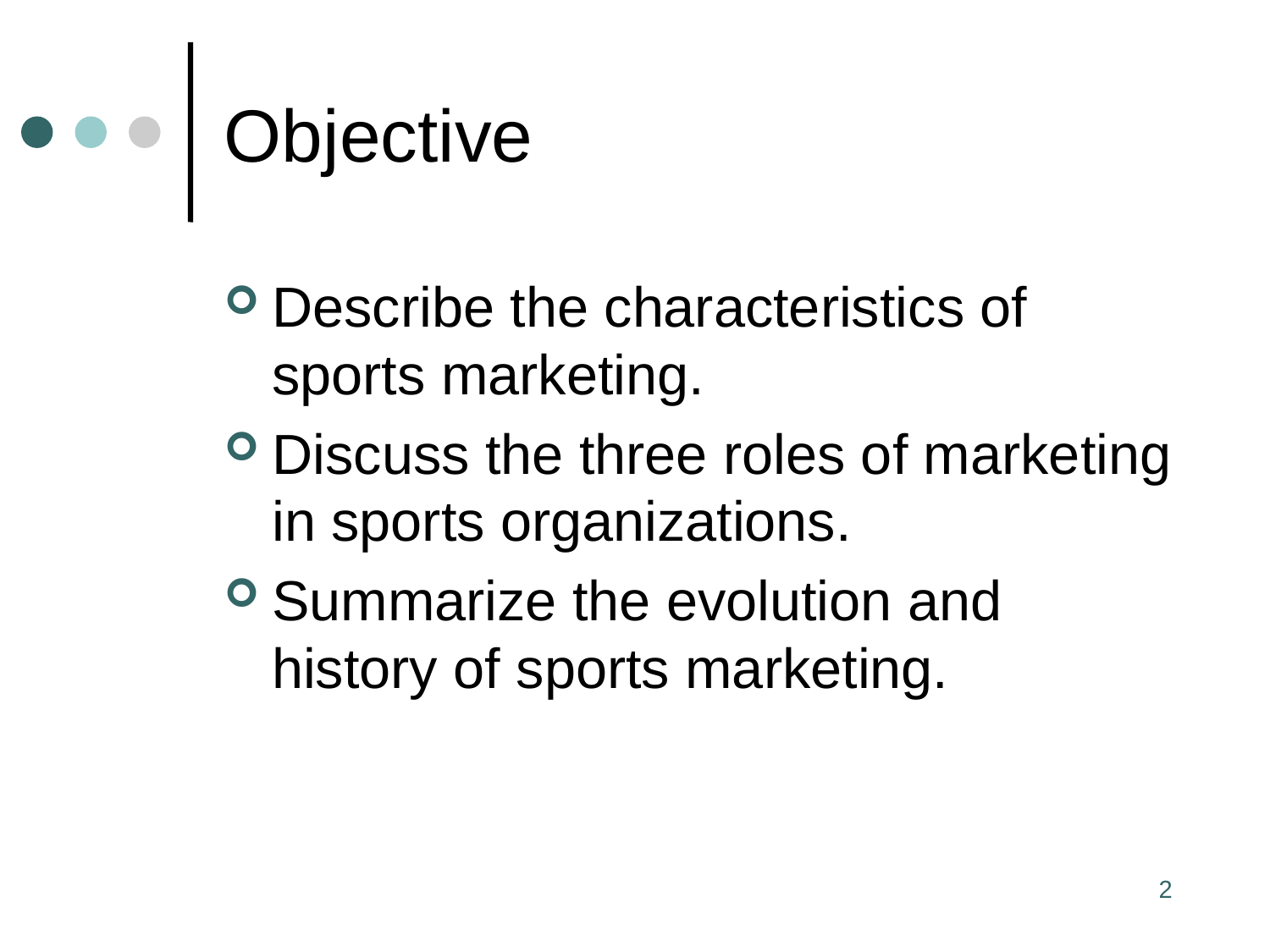

# Objective
Describe the characteristics of sports marketing.
Discuss the three roles of marketing in sports organizations.
Summarize the evolution and history of sports marketing.

2